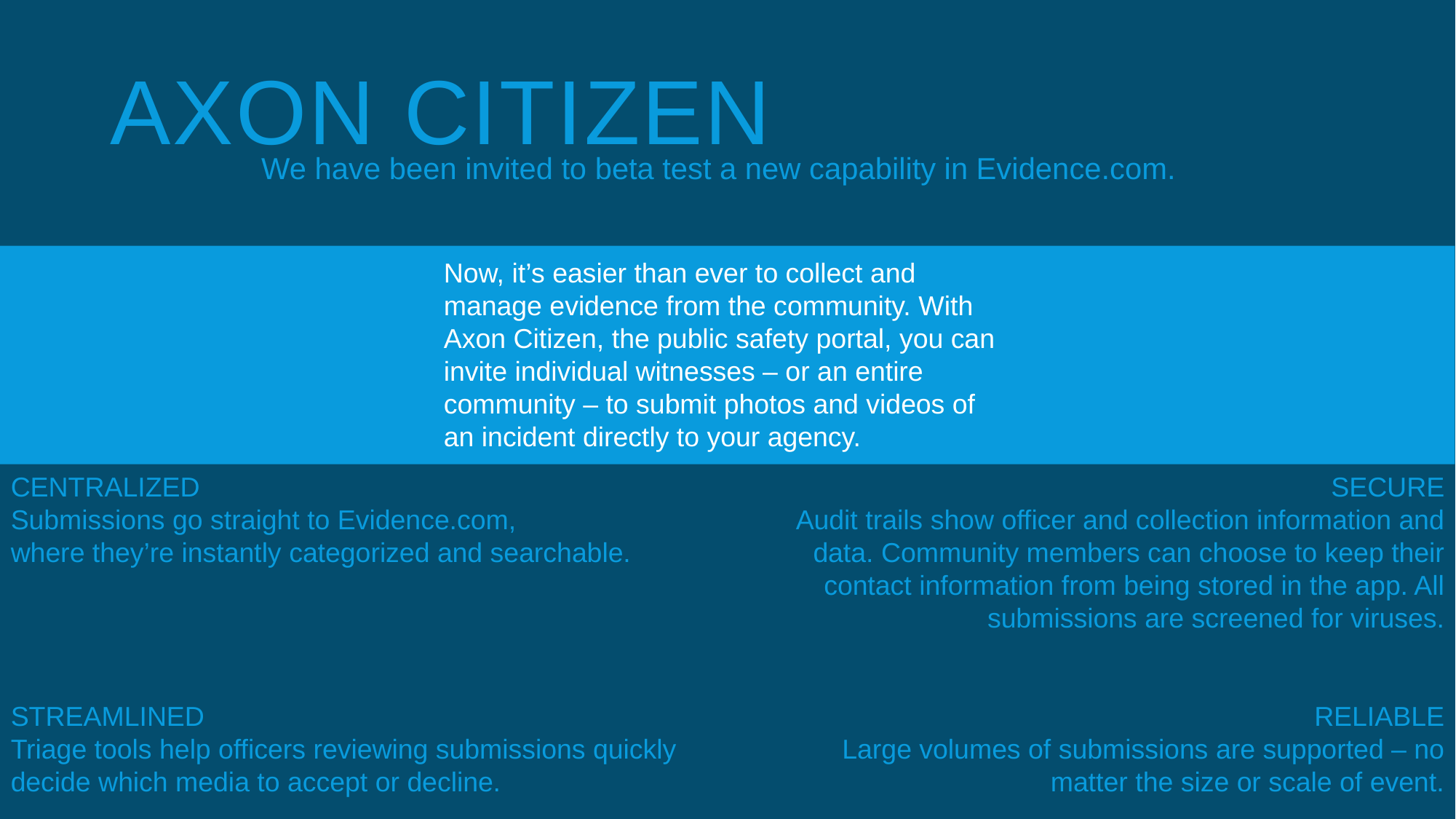

# Axon Citizen
We have been invited to beta test a new capability in Evidence.com.
Now, it’s easier than ever to collect and manage evidence from the community. With Axon Citizen, the public safety portal, you can invite individual witnesses – or an entire community – to submit photos and videos of an incident directly to your agency.
CENTRALIZED
Submissions go straight to Evidence.com,
where they’re instantly categorized and searchable.

STREAMLINED
Triage tools help officers reviewing submissions quickly decide which media to accept or decline.
SECURE
Audit trails show officer and collection information and data. Community members can choose to keep their contact information from being stored in the app. All submissions are screened for viruses.

RELIABLE
Large volumes of submissions are supported – no matter the size or scale of event.